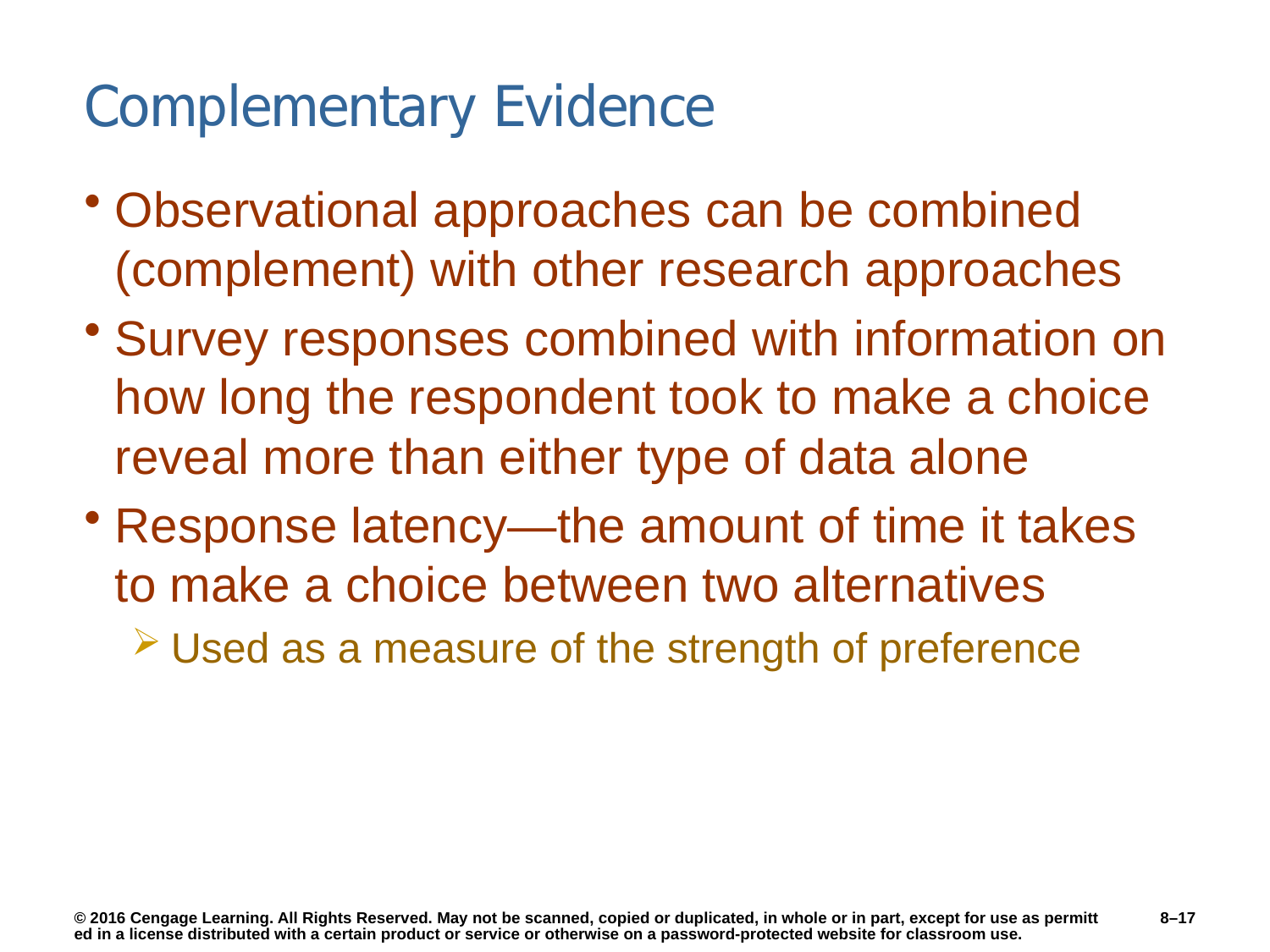

# Complementary Evidence
Observational approaches can be combined (complement) with other research approaches
Survey responses combined with information on how long the respondent took to make a choice reveal more than either type of data alone
Response latency—the amount of time it takes to make a choice between two alternatives
Used as a measure of the strength of preference
8–17
© 2016 Cengage Learning. All Rights Reserved. May not be scanned, copied or duplicated, in whole or in part, except for use as permitted in a license distributed with a certain product or service or otherwise on a password-protected website for classroom use.